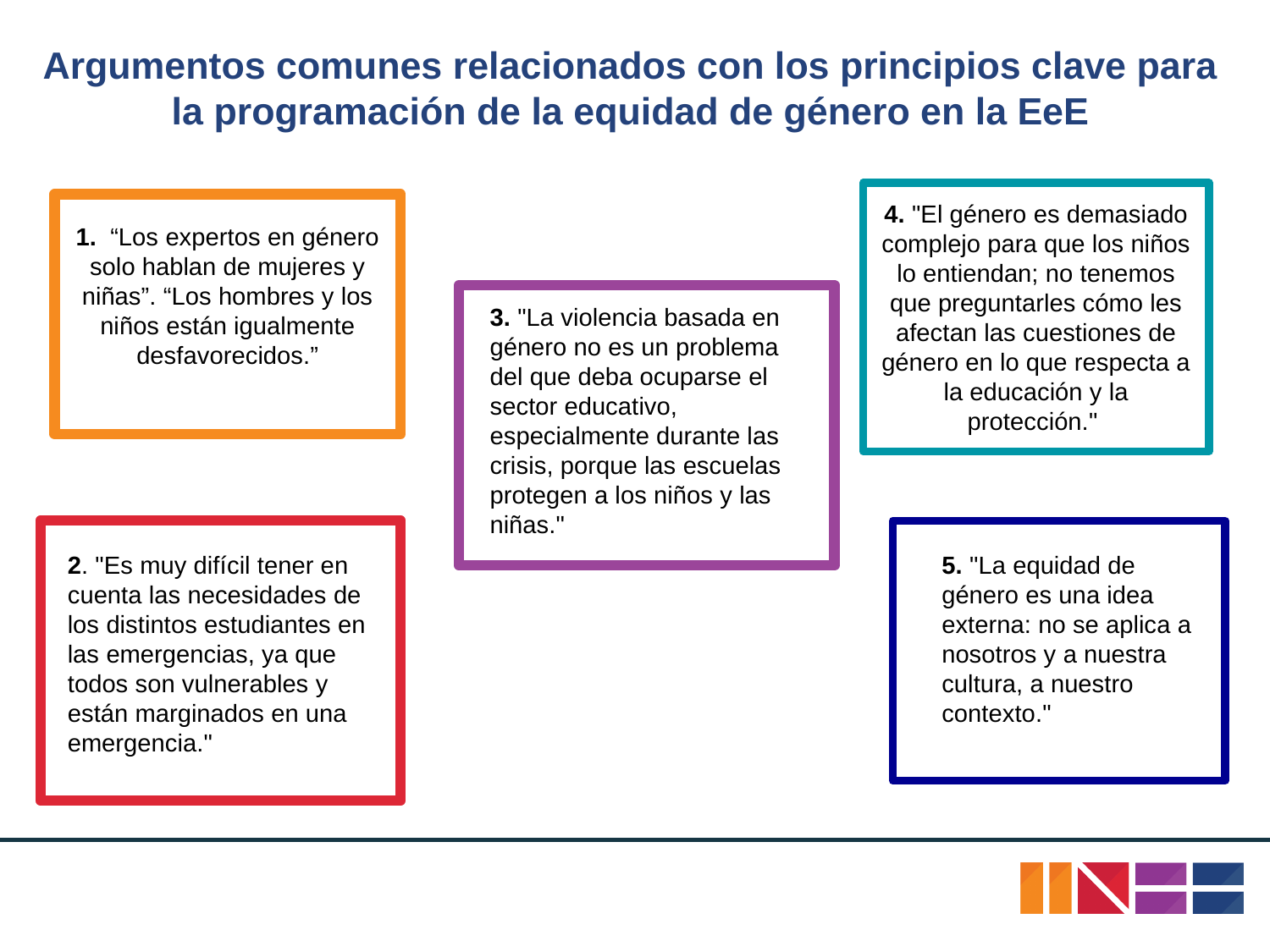

# Argumentos comunes relacionados con los principios clave para la programación de la equidad de género en la EeE

4. "El género es demasiado complejo para que los niños lo entiendan; no tenemos que preguntarles cómo les afectan las cuestiones de género en lo que respecta a la educación y la protección."
1.  “Los expertos en género solo hablan de mujeres y niñas”. “Los hombres y los niños están igualmente desfavorecidos.”

3. "La violencia basada en género no es un problema del que deba ocuparse el sector educativo, especialmente durante las crisis, porque las escuelas protegen a los niños y las niñas."

2. "Es muy difícil tener en cuenta las necesidades de los distintos estudiantes en las emergencias, ya que todos son vulnerables y están marginados en una emergencia."
5. "La equidad de género es una idea externa: no se aplica a nosotros y a nuestra cultura, a nuestro contexto."